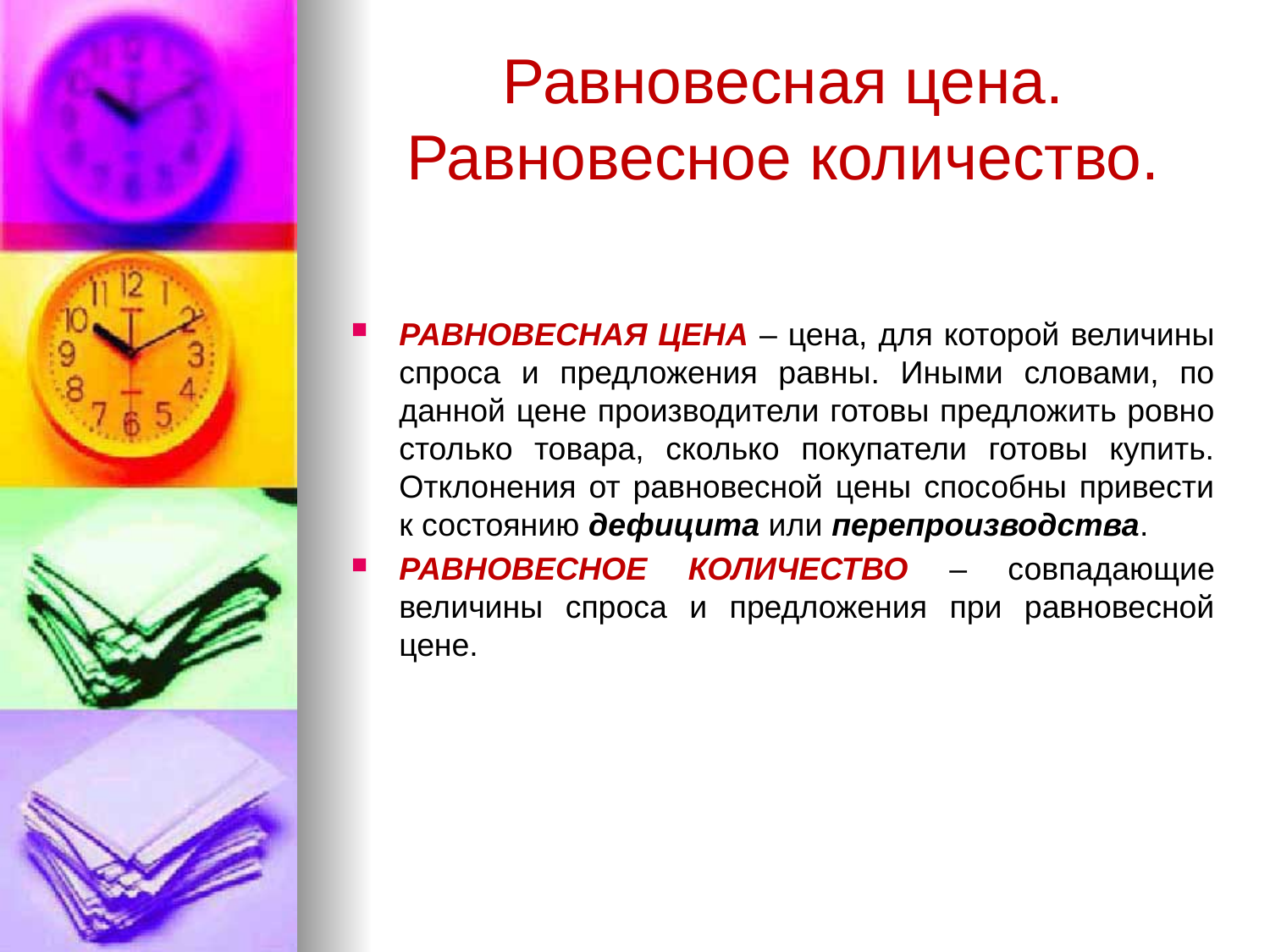

# Равновесная цена. Равновесное количество.
РАВНОВЕСНАЯ ЦЕНА – цена, для которой величины спроса и предложения равны. Иными словами, по данной цене производители готовы предложить ровно столько товара, сколько покупатели готовы купить. Отклонения от равновесной цены способны привести к состоянию дефицита или перепроизводства.
РАВНОВЕСНОЕ КОЛИЧЕСТВО – совпадающие величины спроса и предложения при равновесной цене.